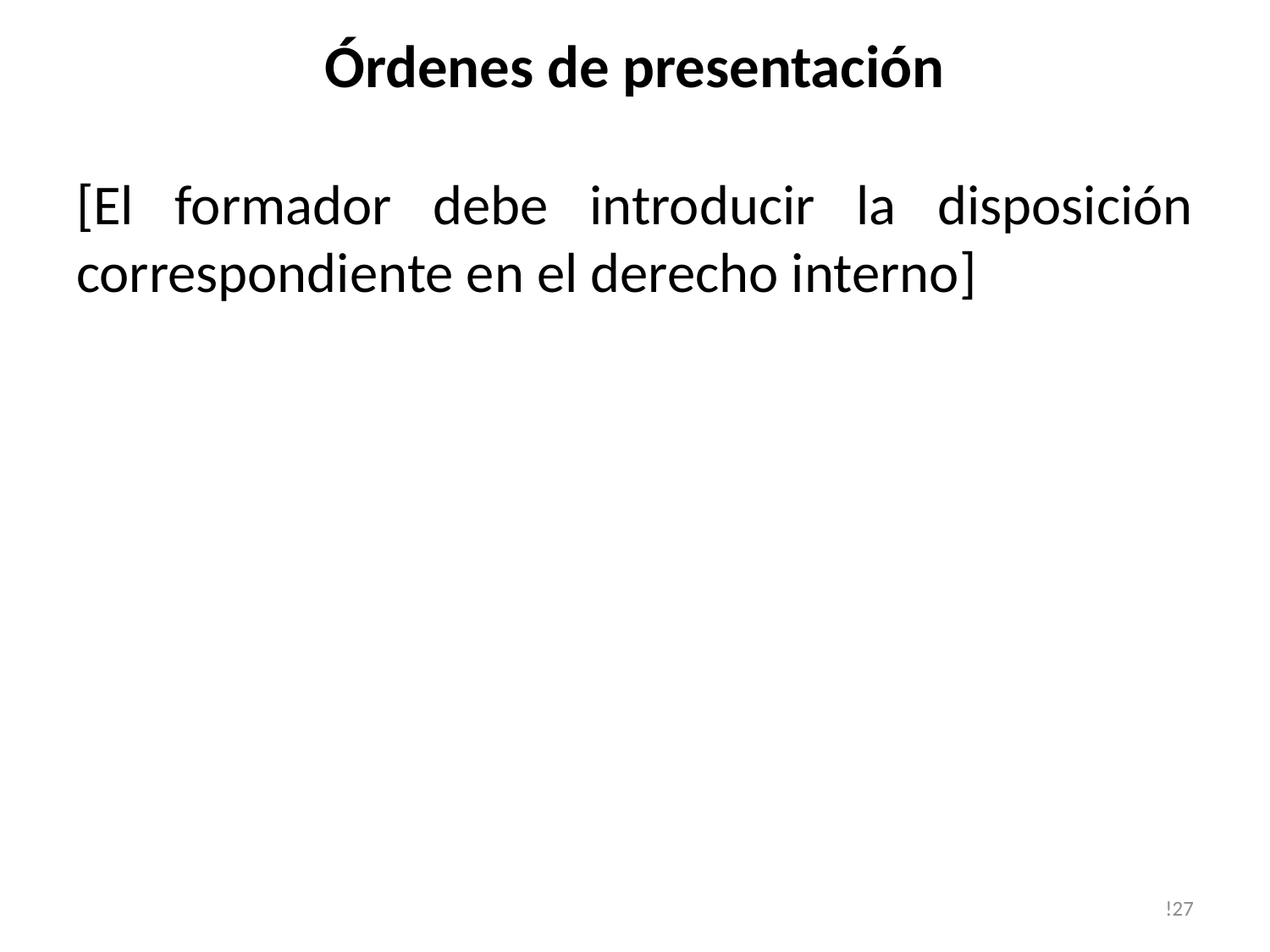

# Órdenes de presentación
[El formador debe introducir la disposición correspondiente en el derecho interno]
!27